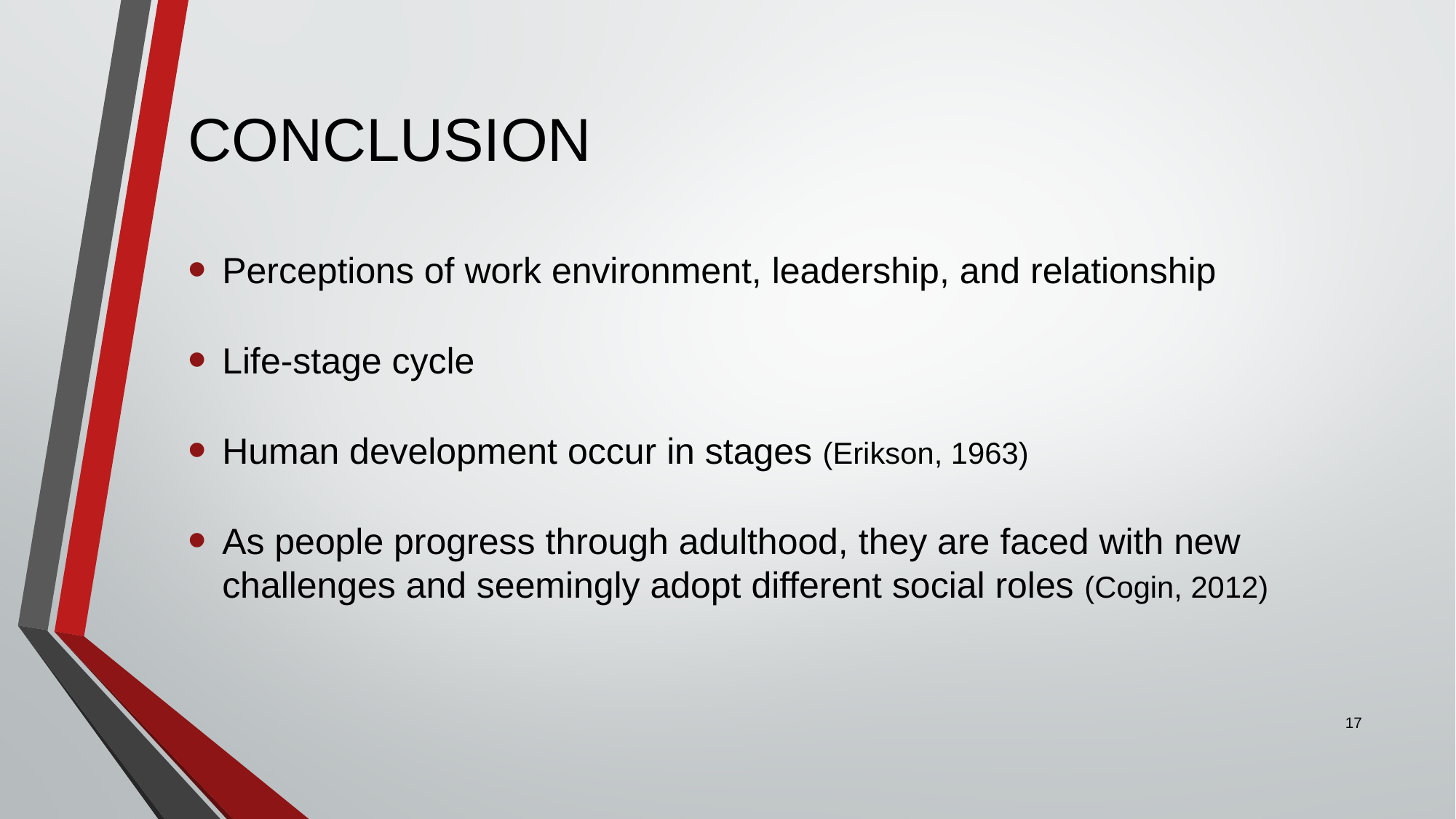

# CONCLUSION
Perceptions of work environment, leadership, and relationship

Life-stage cycle

Human development occur in stages (Erikson, 1963)

As people progress through adulthood, they are faced with new challenges and seemingly adopt different social roles (Cogin, 2012)

17